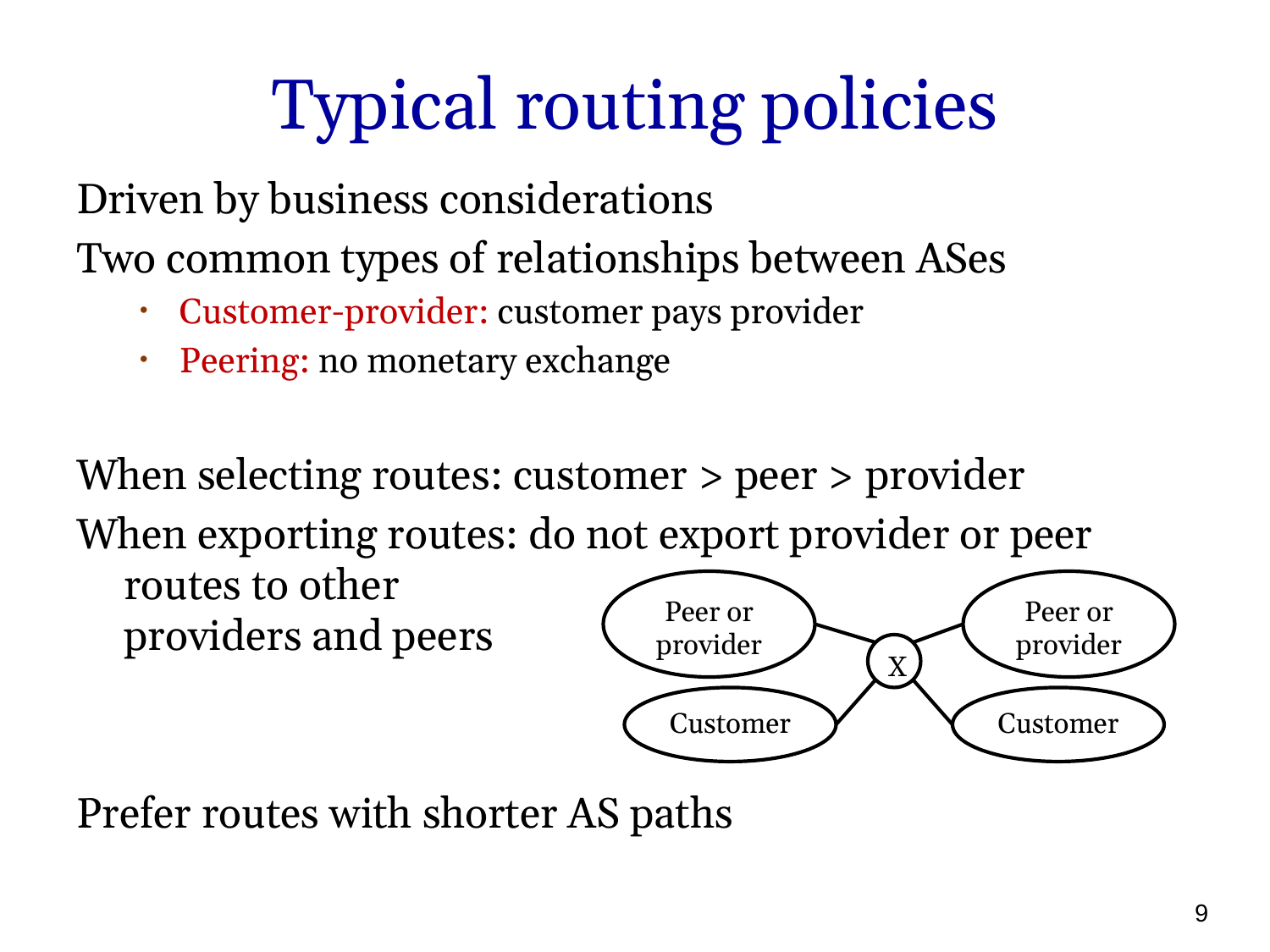

# Typical routing policies
Driven by business considerations
Two common types of relationships between ASes
Customer-provider: customer pays provider
Peering: no monetary exchange

When selecting routes: customer > peer > provider
When exporting routes: do not export provider or peer routes to other
providers and peers

Prefer routes with shorter AS paths
Peer or provider
Peer or provider
X
Customer
Customer
9